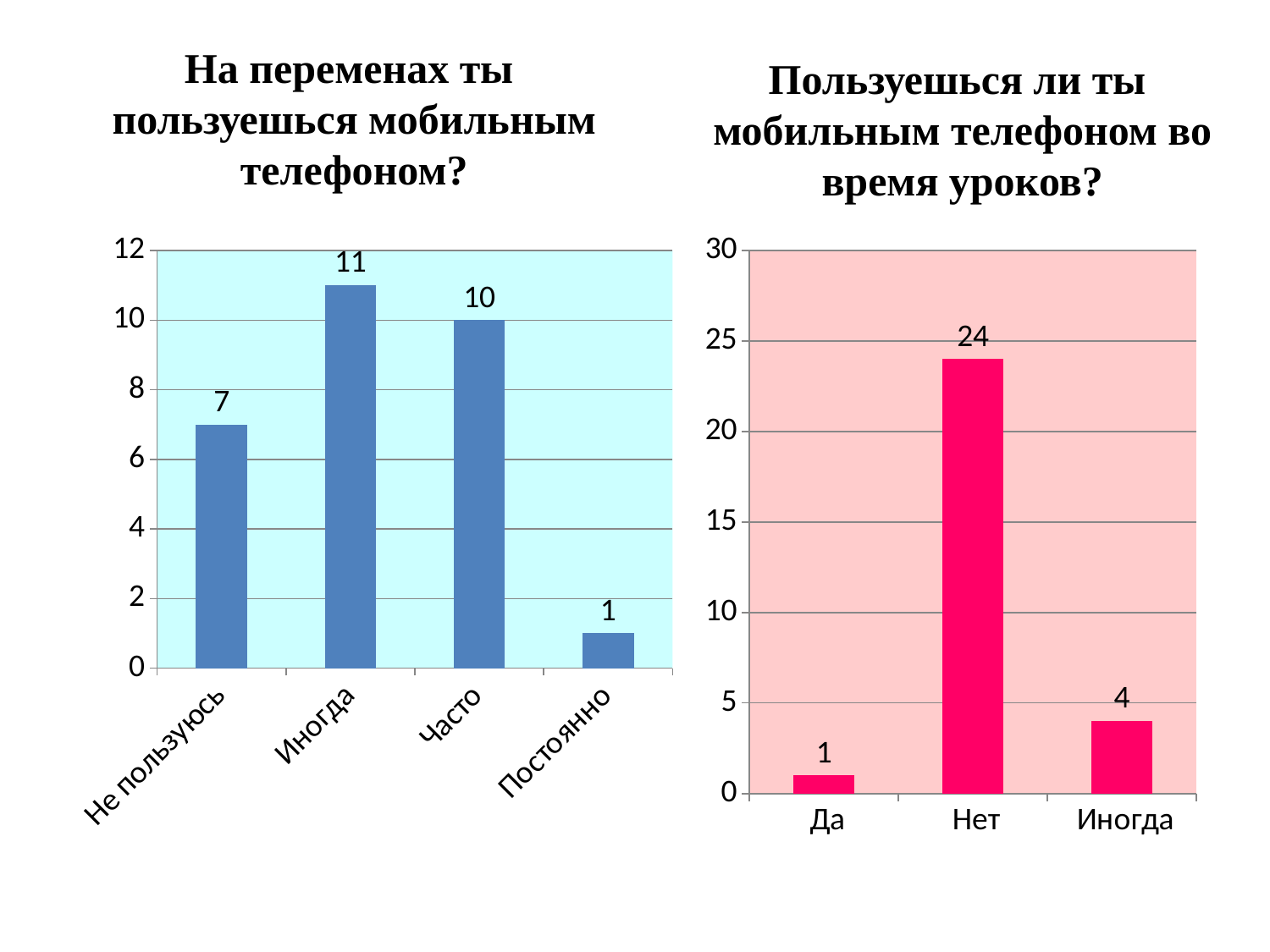

# На переменах ты  пользуешься мобильным телефоном?
Пользуешься ли ты  мобильным телефоном во время уроков?

### Chart

| Category | Ряд 1 |
|---|---|
|  Не пользуюсь | 7.0 |
| Иногда | 11.0 |
|  Часто | 10.0 |
|  Постоянно | 1.0 |

### Chart

| Category | Ряд 1 |
|---|---|
|  Да | 1.0 |
|  Нет | 24.0 |
|  Иногда | 4.0 |